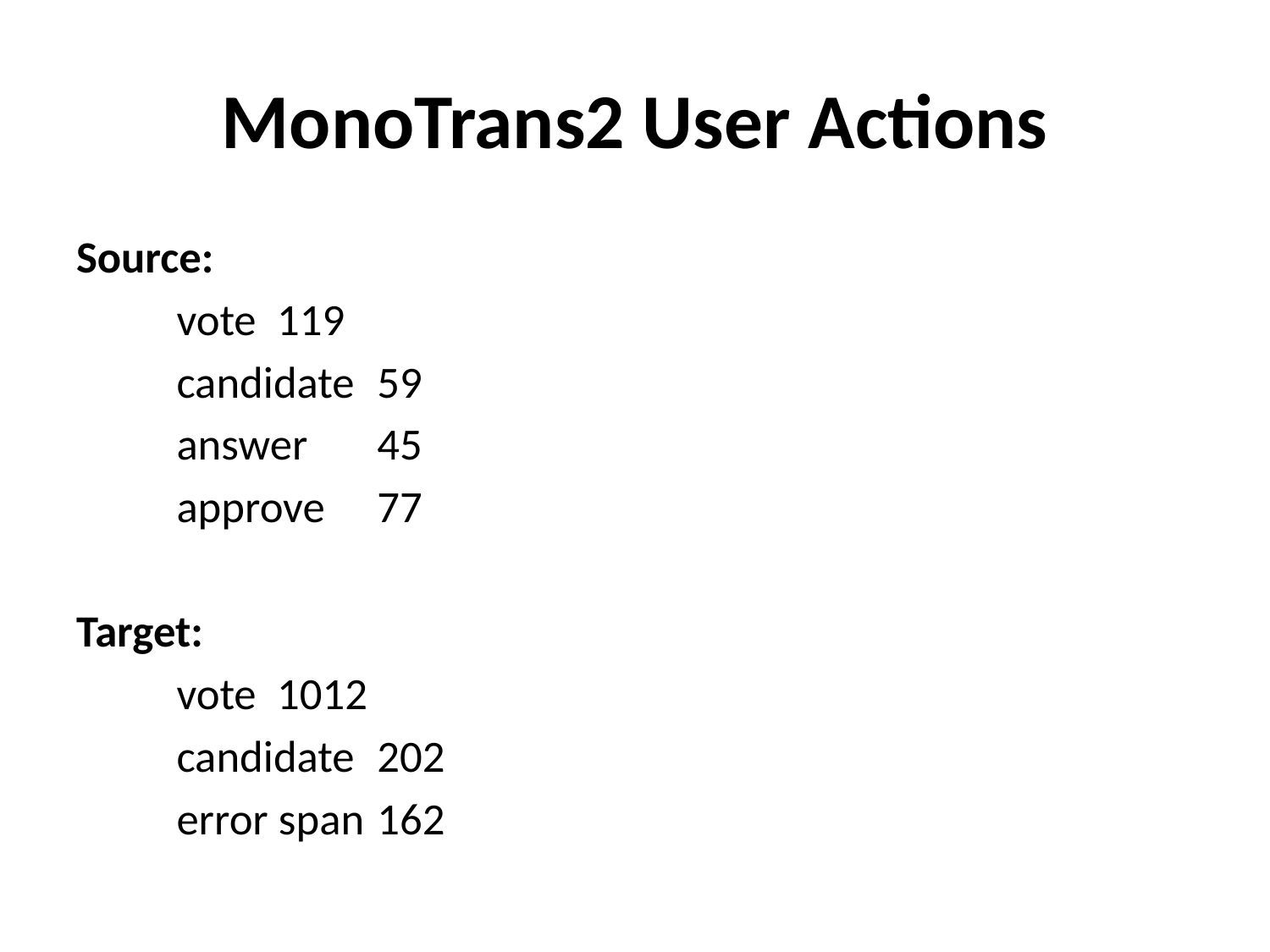

# MonoTrans2 User Actions
Source:
	vote		119
	candidate 	59
	answer	45
	approve	77

Target:
	vote		1012
	candidate	202
	error span	162